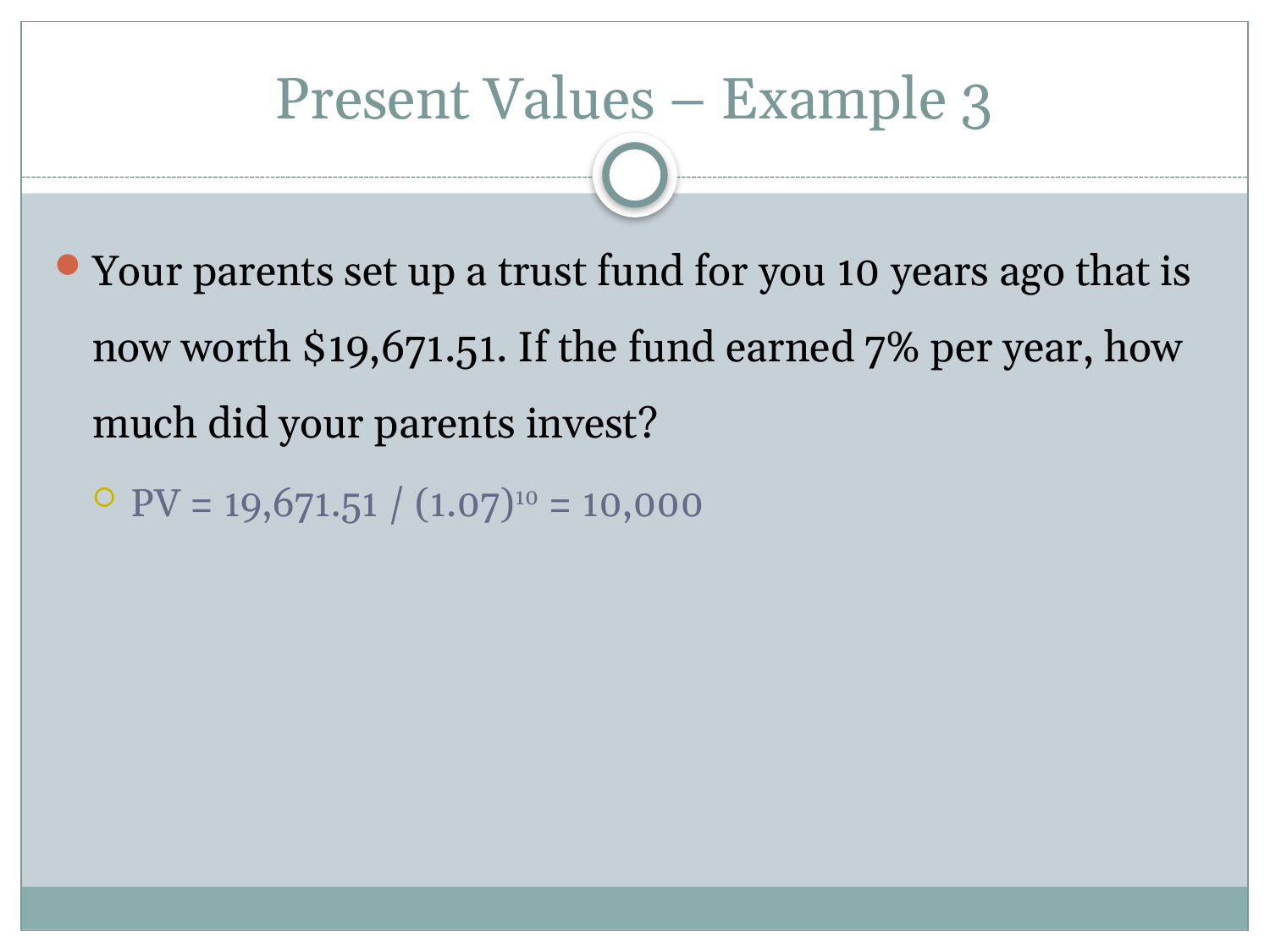

# Present Values – Example 3
Your parents set up a trust fund for you 10 years ago that is now worth $19,671.51. If the fund earned 7% per year, how much did your parents invest?
PV = 19,671.51 / (1.07)10 = 10,000